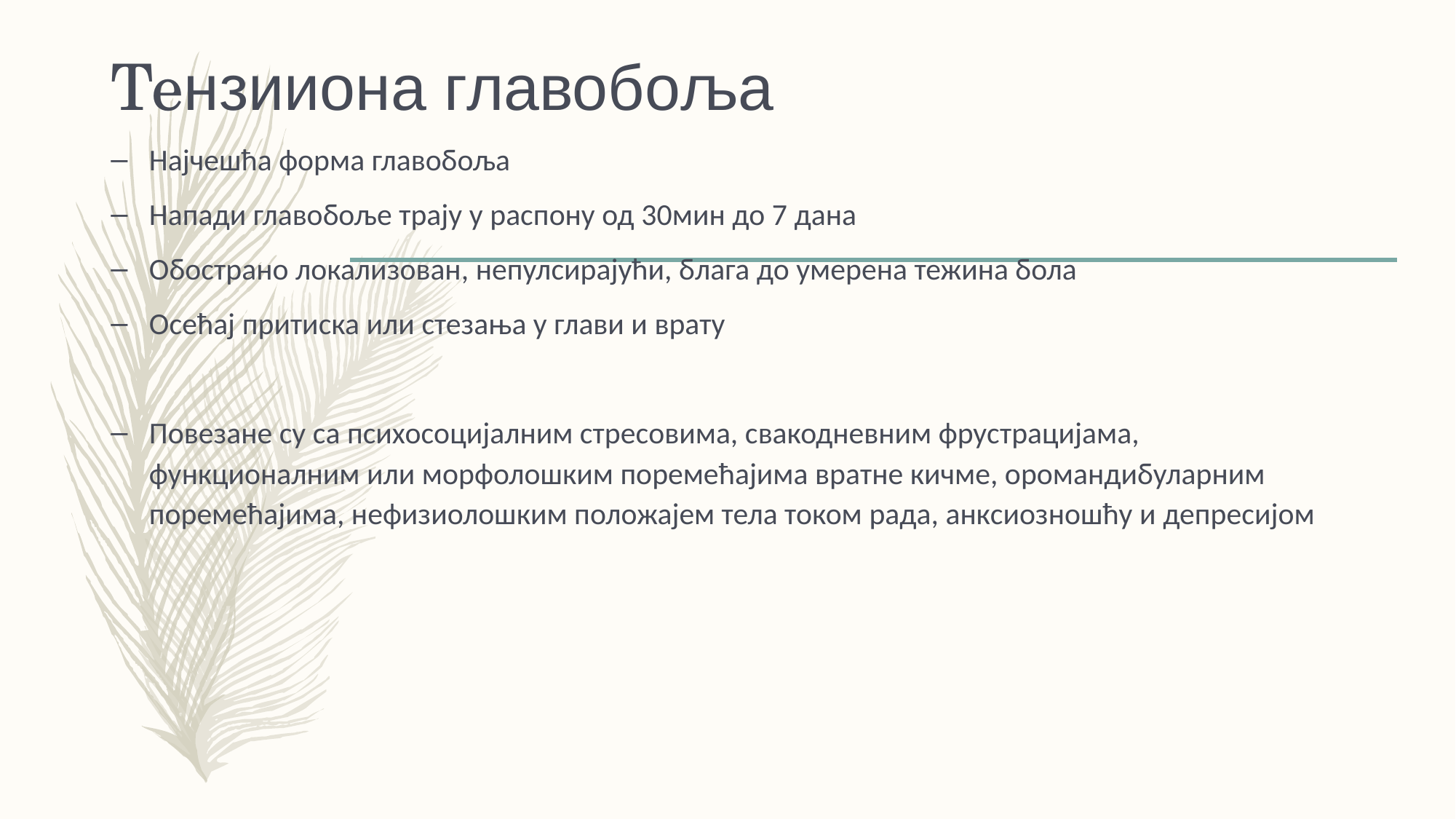

# Teнзииона главобоља
Најчешћа форма главобоља
Напади главобоље трају у распону од 30мин до 7 дана
Oбострано локализован, непулсирајући, блага до умерена тежина бола
Осећај притиска или стезања у глави и врату

Повезане су са психосоцијалним стресовима, свакодневним фрустрацијама, функционалним или морфолошким поремећајима вратне кичме, оромандибуларним поремећајима, нефизиолошким положајем тела током рада, анксиозношћу и депресијом